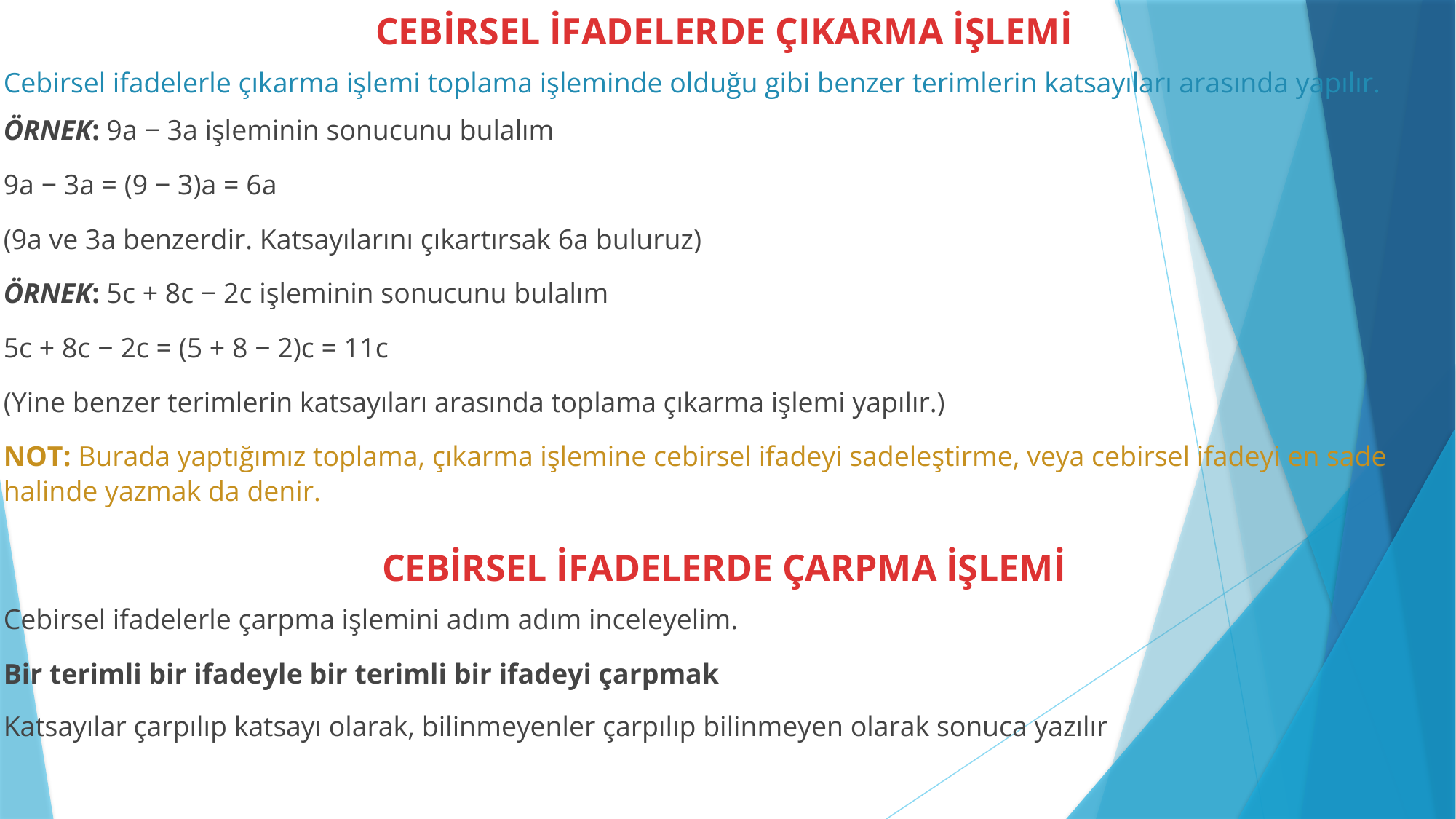

CEBİRSEL İFADELERDE ÇIKARMA İŞLEMİ
Cebirsel ifadelerle çıkarma işlemi toplama işleminde olduğu gibi benzer terimlerin katsayıları arasında yapılır.
ÖRNEK: 9a − 3a işleminin sonucunu bulalım
9a − 3a = (9 − 3)a = 6a
(9a ve 3a benzerdir. Katsayılarını çıkartırsak 6a buluruz)
ÖRNEK: 5c + 8c − 2c işleminin sonucunu bulalım
5c + 8c − 2c = (5 + 8 − 2)c = 11c
(Yine benzer terimlerin katsayıları arasında toplama çıkarma işlemi yapılır.)
NOT: Burada yaptığımız toplama, çıkarma işlemine cebirsel ifadeyi sadeleştirme, veya cebirsel ifadeyi en sade halinde yazmak da denir.
CEBİRSEL İFADELERDE ÇARPMA İŞLEMİ
Cebirsel ifadelerle çarpma işlemini adım adım inceleyelim.
Bir terimli bir ifadeyle bir terimli bir ifadeyi çarpmak
Katsayılar çarpılıp katsayı olarak, bilinmeyenler çarpılıp bilinmeyen olarak sonuca yazılır